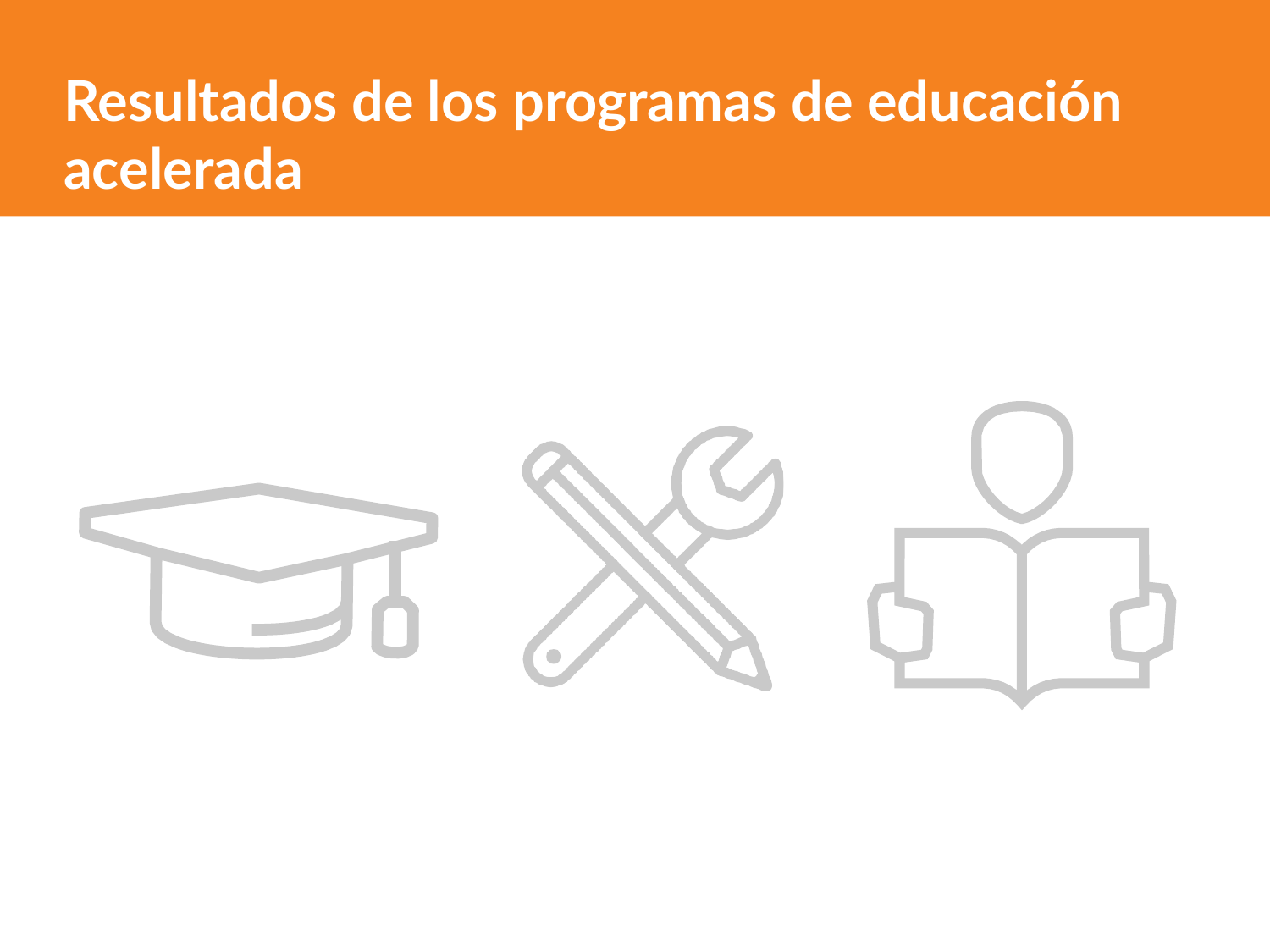

# Resultados de los programas de educación acelerada